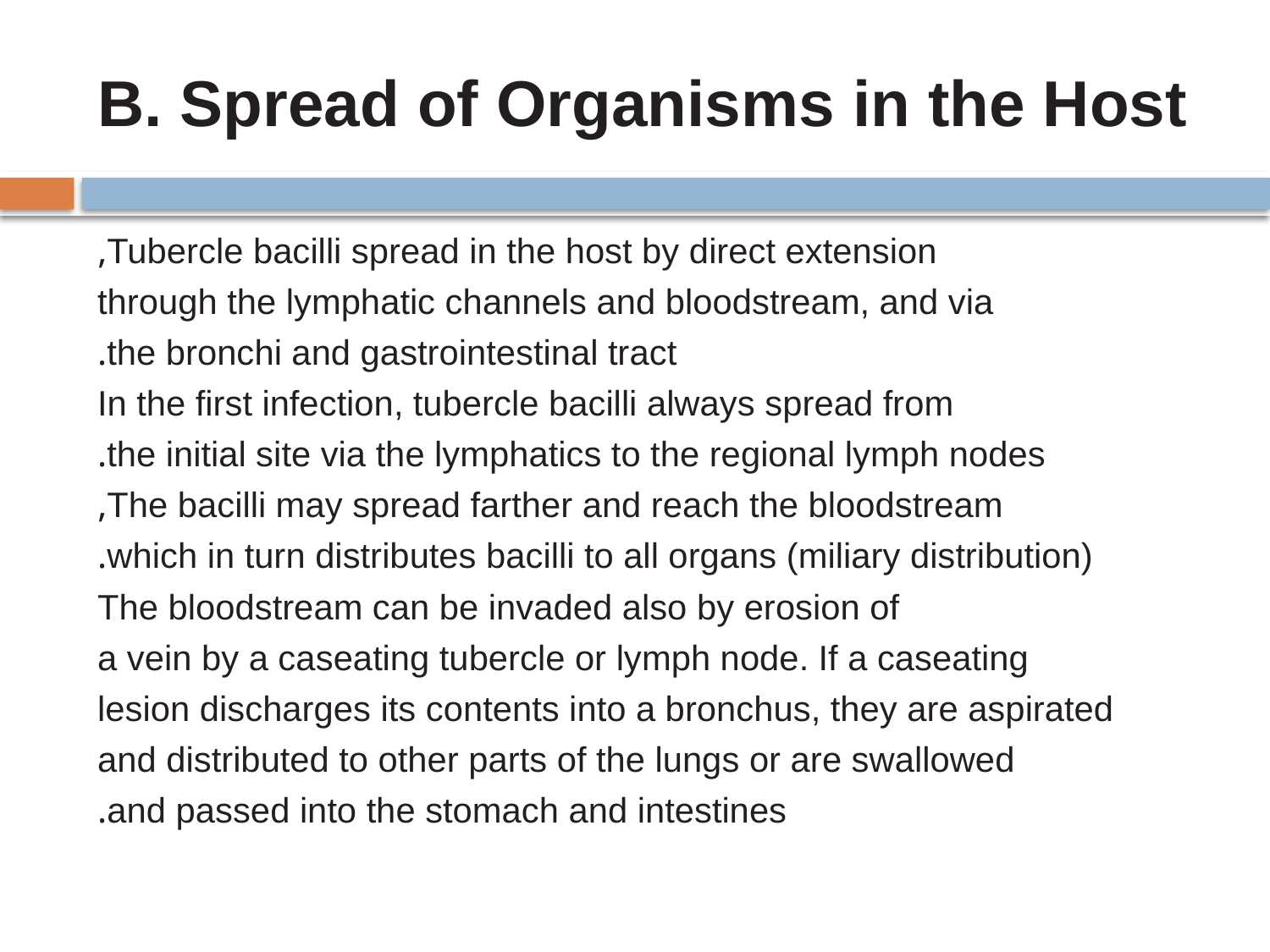

# B. Spread of Organisms in the Host
Tubercle bacilli spread in the host by direct extension,
through the lymphatic channels and bloodstream, and via
the bronchi and gastrointestinal tract.
In the first infection, tubercle bacilli always spread from
the initial site via the lymphatics to the regional lymph nodes.
The bacilli may spread farther and reach the bloodstream,
which in turn distributes bacilli to all organs (miliary distribution).
The bloodstream can be invaded also by erosion of
a vein by a caseating tubercle or lymph node. If a caseating
lesion discharges its contents into a bronchus, they are aspirated
and distributed to other parts of the lungs or are swallowed
and passed into the stomach and intestines.